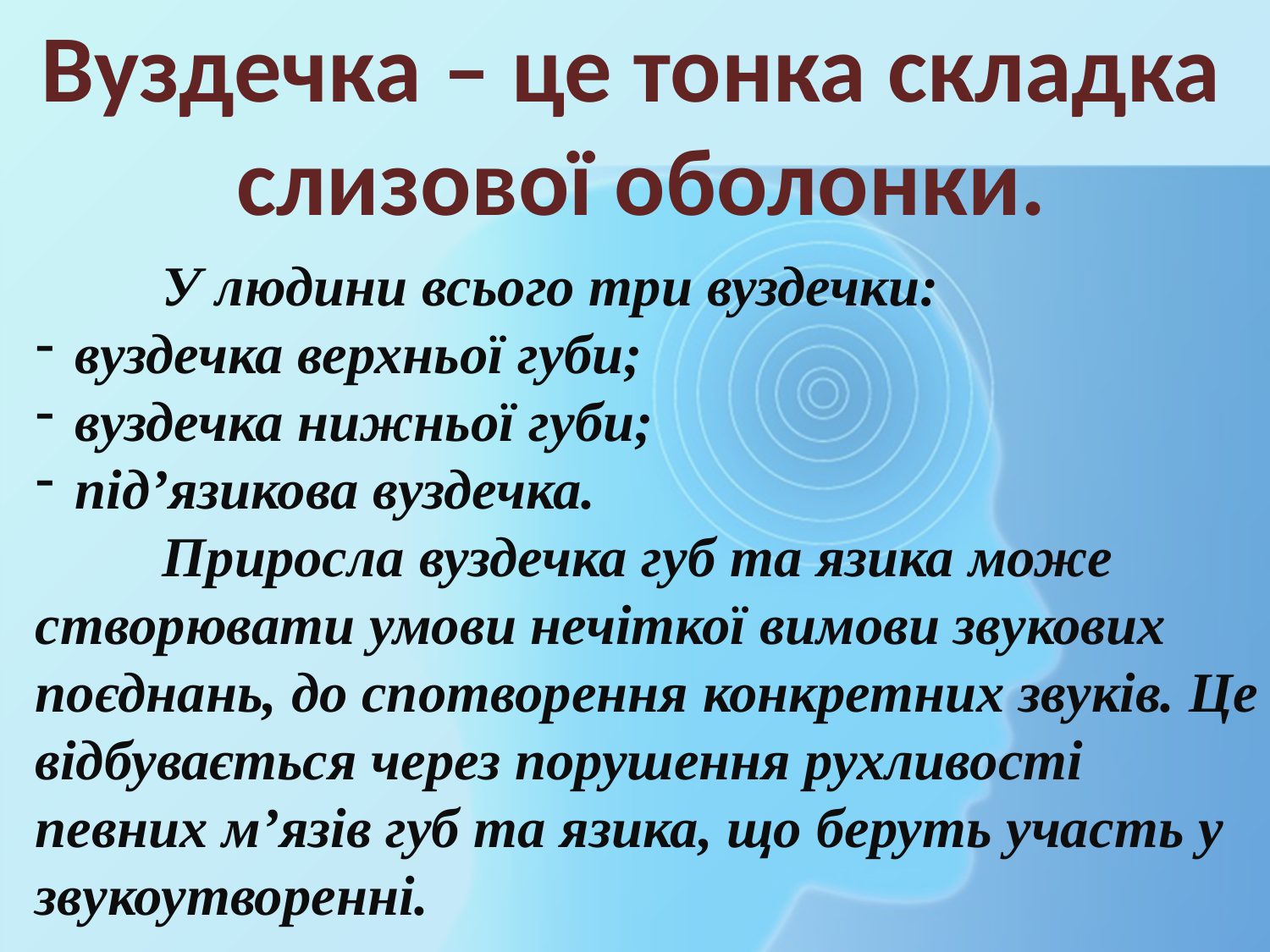

Вуздечка – це тонка складка
 слизової оболонки.
	У людини всього три вуздечки:
вуздечка верхньої губи;
вуздечка нижньої губи;
під’язикова вуздечка.
	Приросла вуздечка губ та язика може створювати умови нечіткої вимови звукових поєднань, до спотворення конкретних звуків. Це відбувається через порушення рухливості певних м’язів губ та язика, що беруть участь у звукоутворенні.